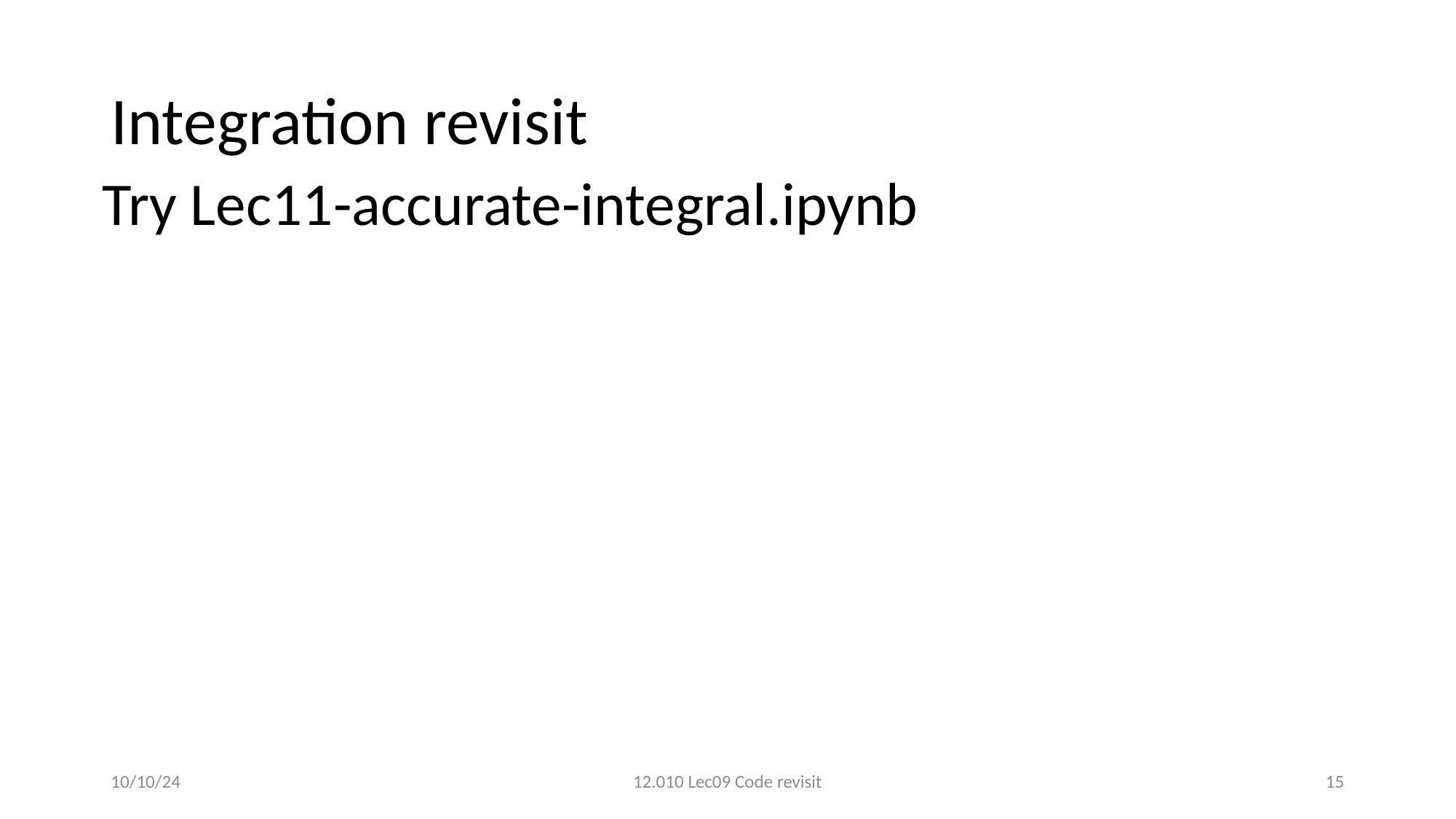

# Integration revisit
Try Lec11-accurate-integral.ipynb
10/10/24
12.010 Lec09 Code revisit
15